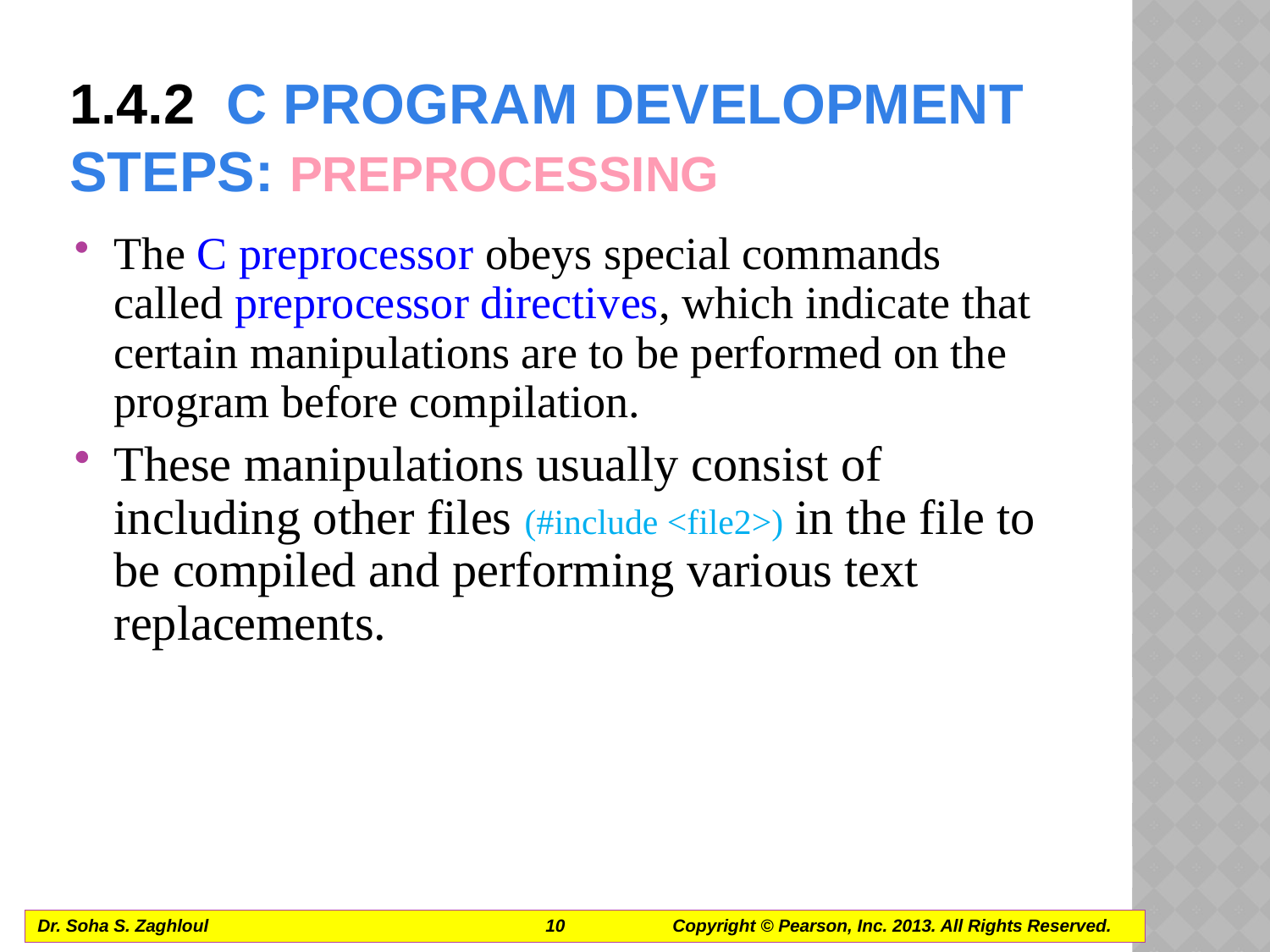

# 1.4.2  C PROGRAM DEVELOPMENT STEPS: Preprocessing
The C preprocessor obeys special commands called preprocessor directives, which indicate that certain manipulations are to be performed on the program before compilation.
These manipulations usually consist of including other files (#include <file2>) in the file to be compiled and performing various text replacements.

Dr. Soha S. Zaghloul			10	Copyright © Pearson, Inc. 2013. All Rights Reserved.
Copyright © Pearson, Inc. 2013. All Rights Reserved.